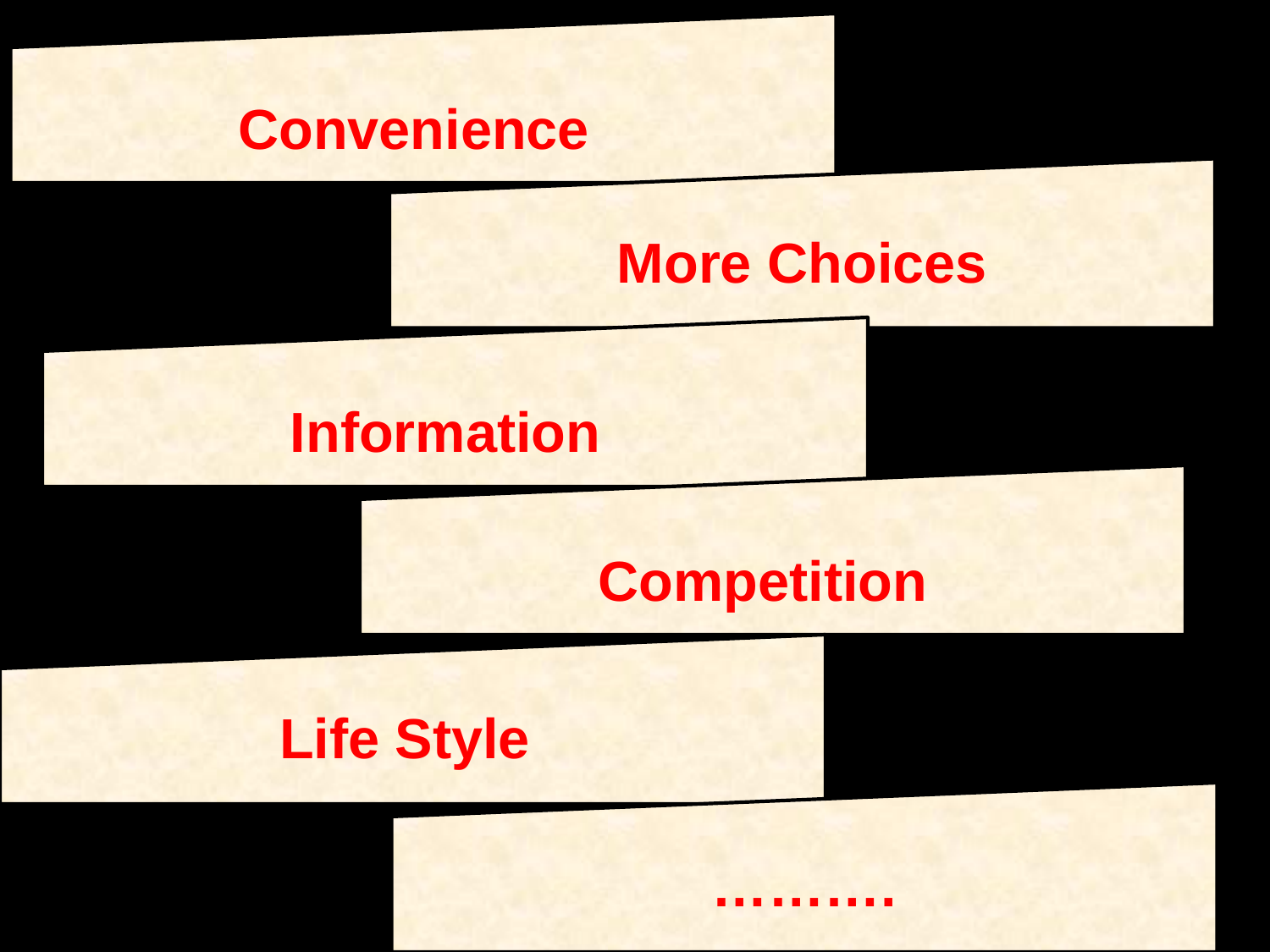

Convenience
More Choices
Information
Competition
Life Style
……….